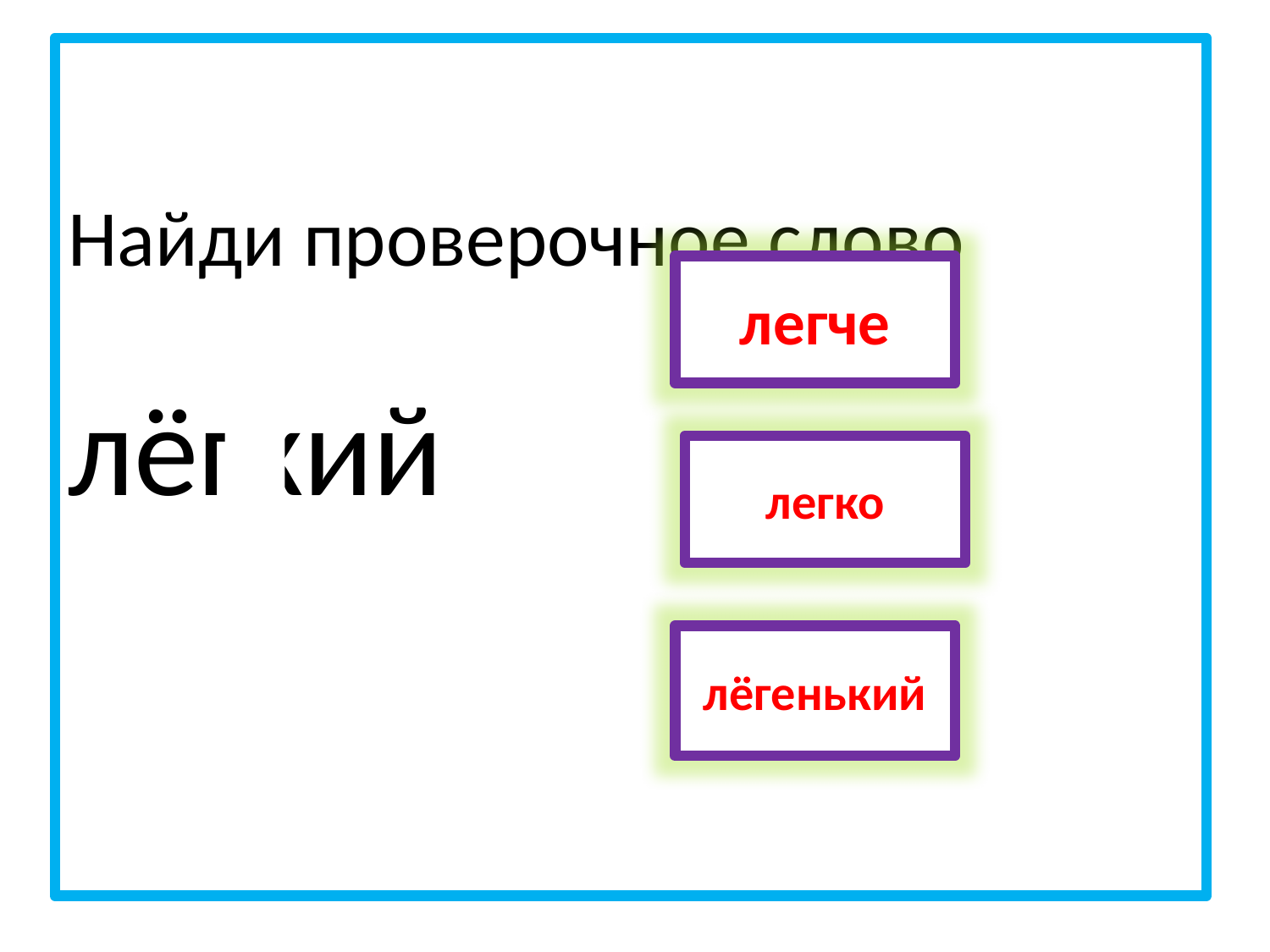

# Найди проверочное слово лёгкий
легче

легко
лёгенький